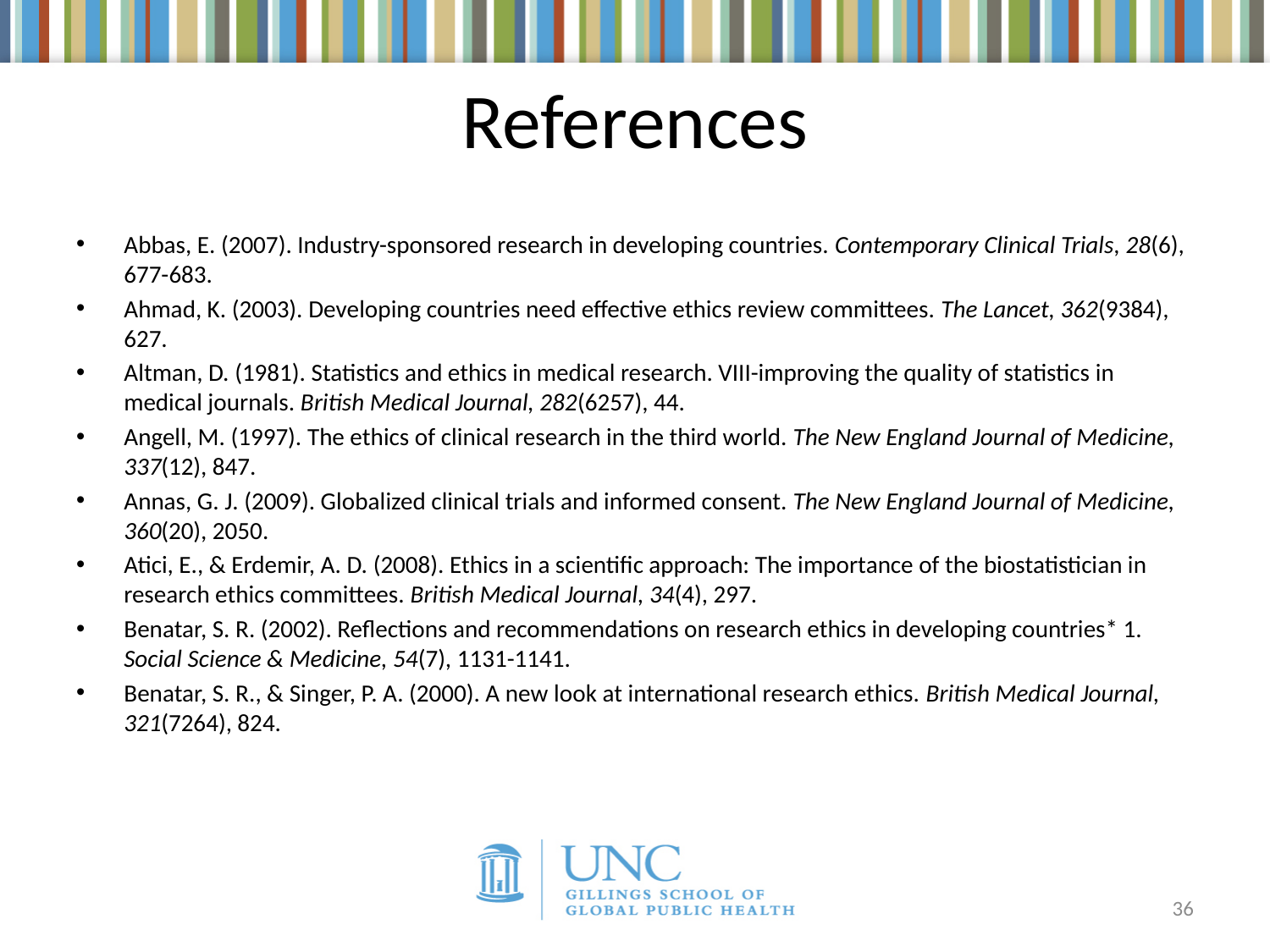

# References
Abbas, E. (2007). Industry-sponsored research in developing countries. Contemporary Clinical Trials, 28(6), 677-683.
Ahmad, K. (2003). Developing countries need effective ethics review committees. The Lancet, 362(9384), 627.
Altman, D. (1981). Statistics and ethics in medical research. VIII-improving the quality of statistics in medical journals. British Medical Journal, 282(6257), 44.
Angell, M. (1997). The ethics of clinical research in the third world. The New England Journal of Medicine, 337(12), 847.
Annas, G. J. (2009). Globalized clinical trials and informed consent. The New England Journal of Medicine, 360(20), 2050.
Atici, E., & Erdemir, A. D. (2008). Ethics in a scientific approach: The importance of the biostatistician in research ethics committees. British Medical Journal, 34(4), 297.
Benatar, S. R. (2002). Reflections and recommendations on research ethics in developing countries* 1. Social Science & Medicine, 54(7), 1131-1141.
Benatar, S. R., & Singer, P. A. (2000). A new look at international research ethics. British Medical Journal, 321(7264), 824.
36